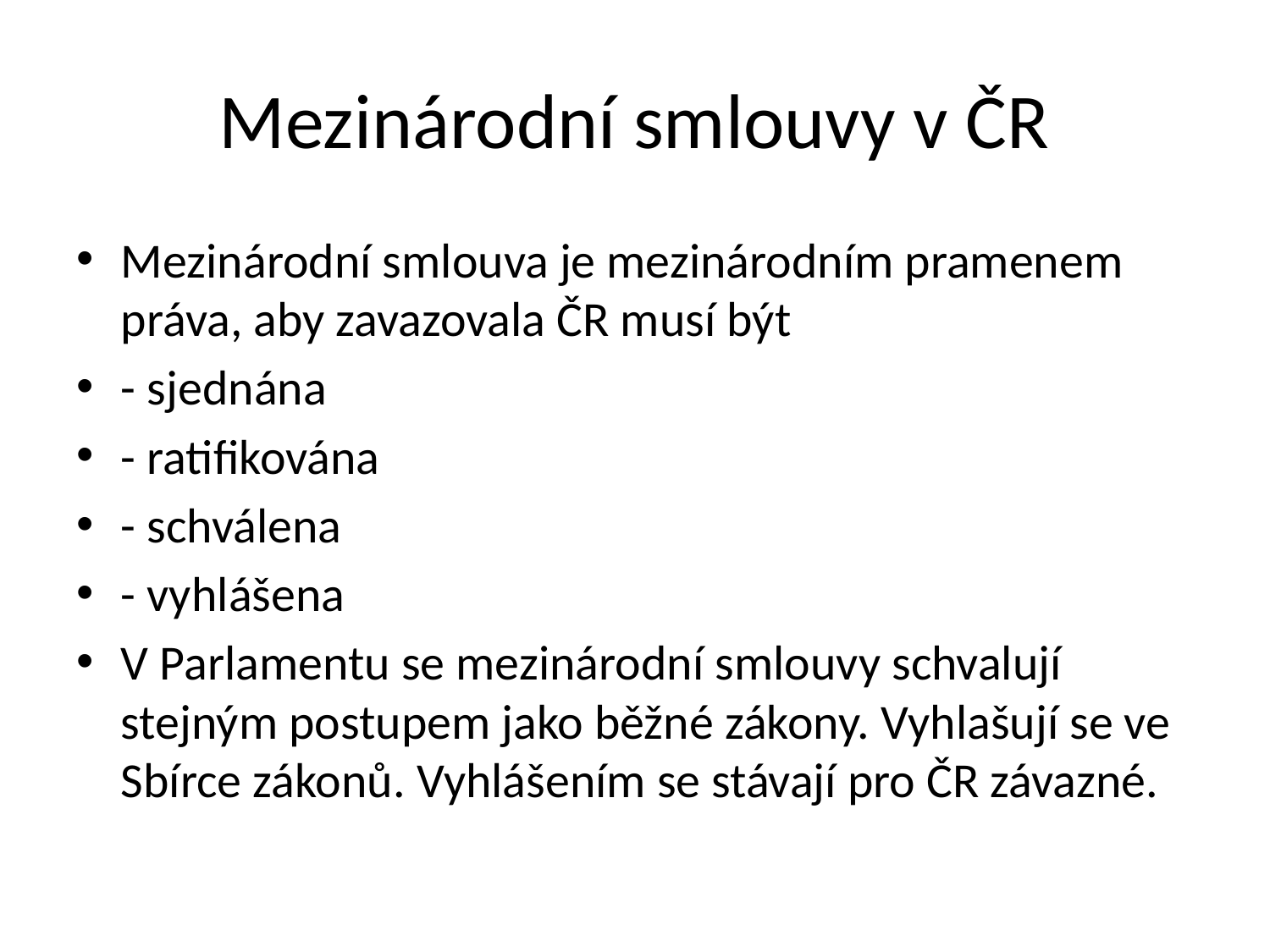

# Mezinárodní smlouvy v ČR
Mezinárodní smlouva je mezinárodním pramenem práva, aby zavazovala ČR musí být
- sjednána
- ratifikována
- schválena
- vyhlášena
V Parlamentu se mezinárodní smlouvy schvalují stejným postupem jako běžné zákony. Vyhlašují se ve Sbírce zákonů. Vyhlášením se stávají pro ČR závazné.